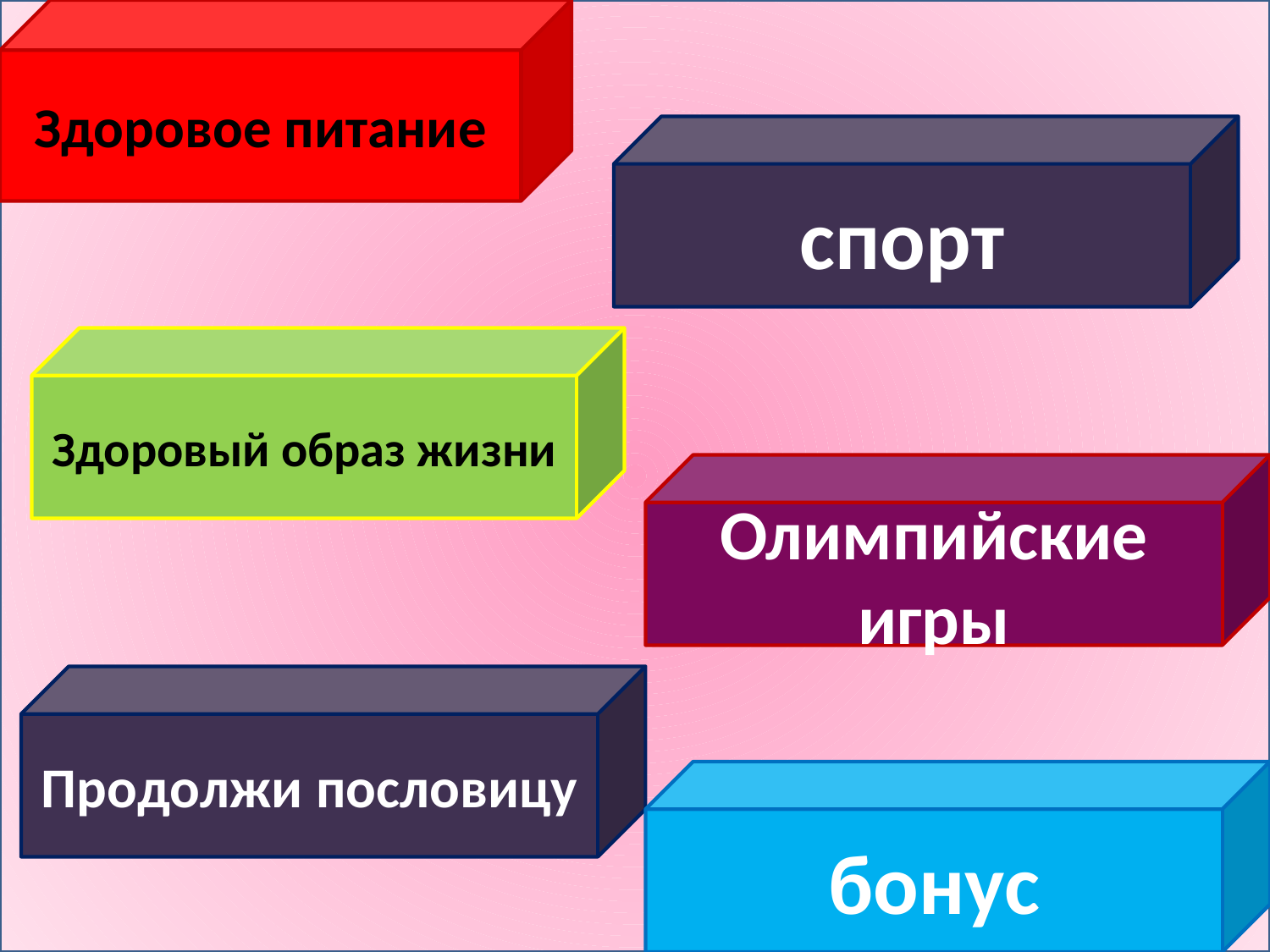

Здоровое питание
спорт
Здоровый образ жизни
Олимпийские игры
Продолжи пословицу
бонус